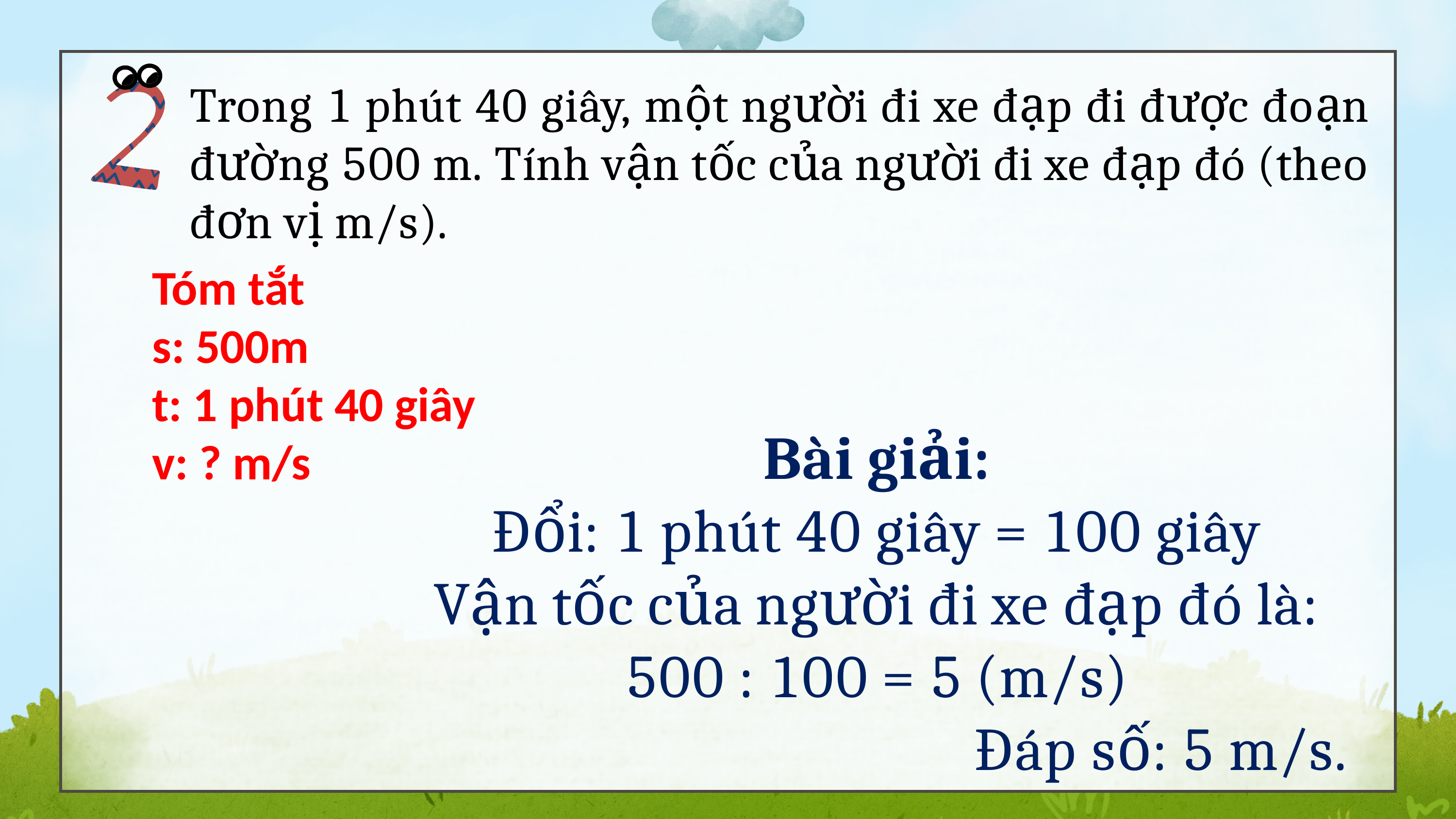

Trong 1 phút 40 giây, một người đi xe đạp đi được đoạn đường 500 m. Tính vận tốc của người đi xe đạp đó (theo đơn vị m/s).
Tóm tắt
s: 500m
t: 1 phút 40 giây
v: ? m/s
Bài giải:
Đổi: 1 phút 40 giây = 100 giây
Vận tốc của người đi xe đạp đó là:
500 : 100 = 5 (m/s)
Đáp số: 5 m/s.